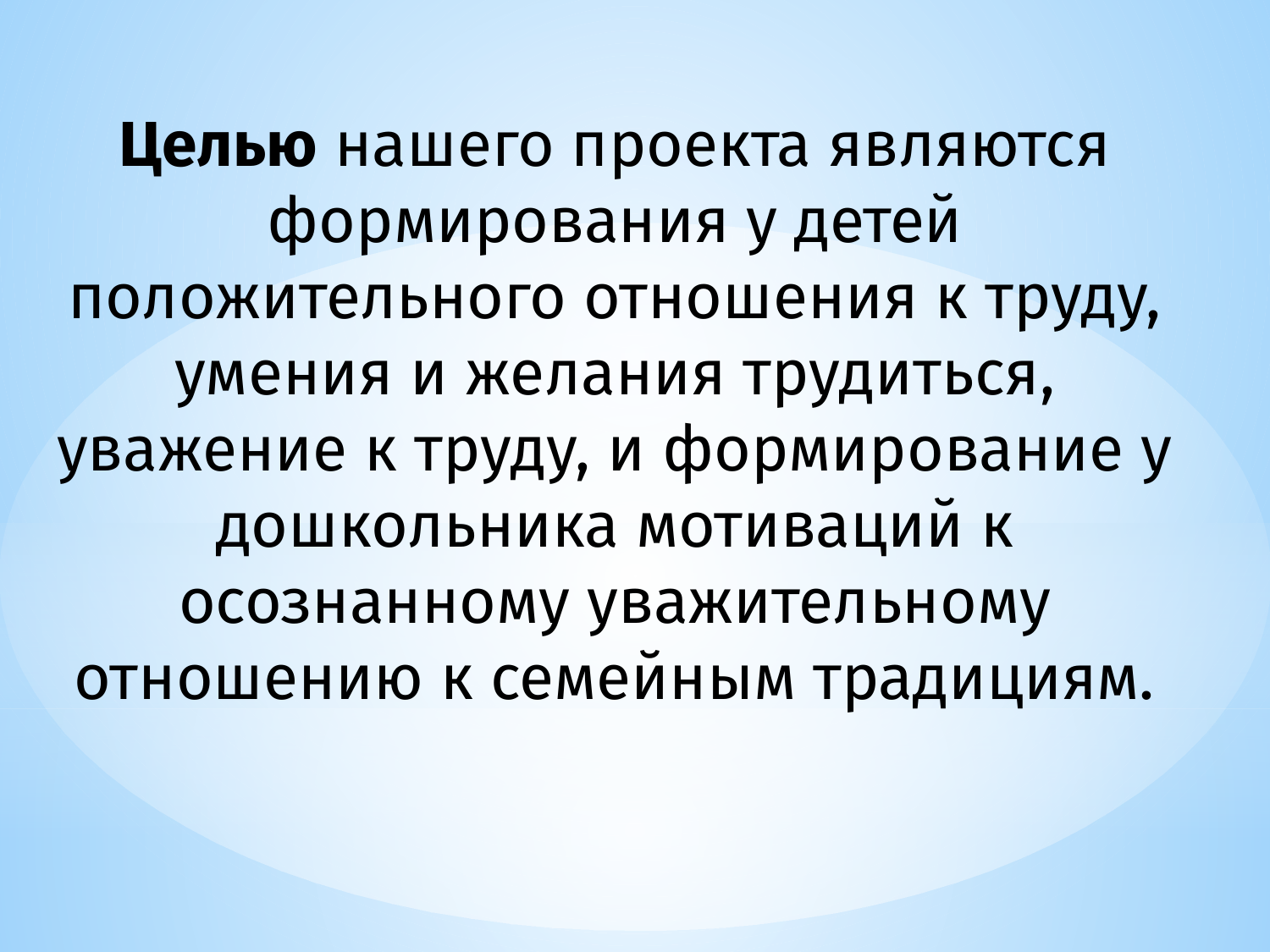

# Целью нашего проекта являются формирования у детей положительного отношения к труду, умения и желания трудиться, уважение к труду, и формирование у дошкольника мотиваций к осознанному уважительному отношению к семейным традициям.